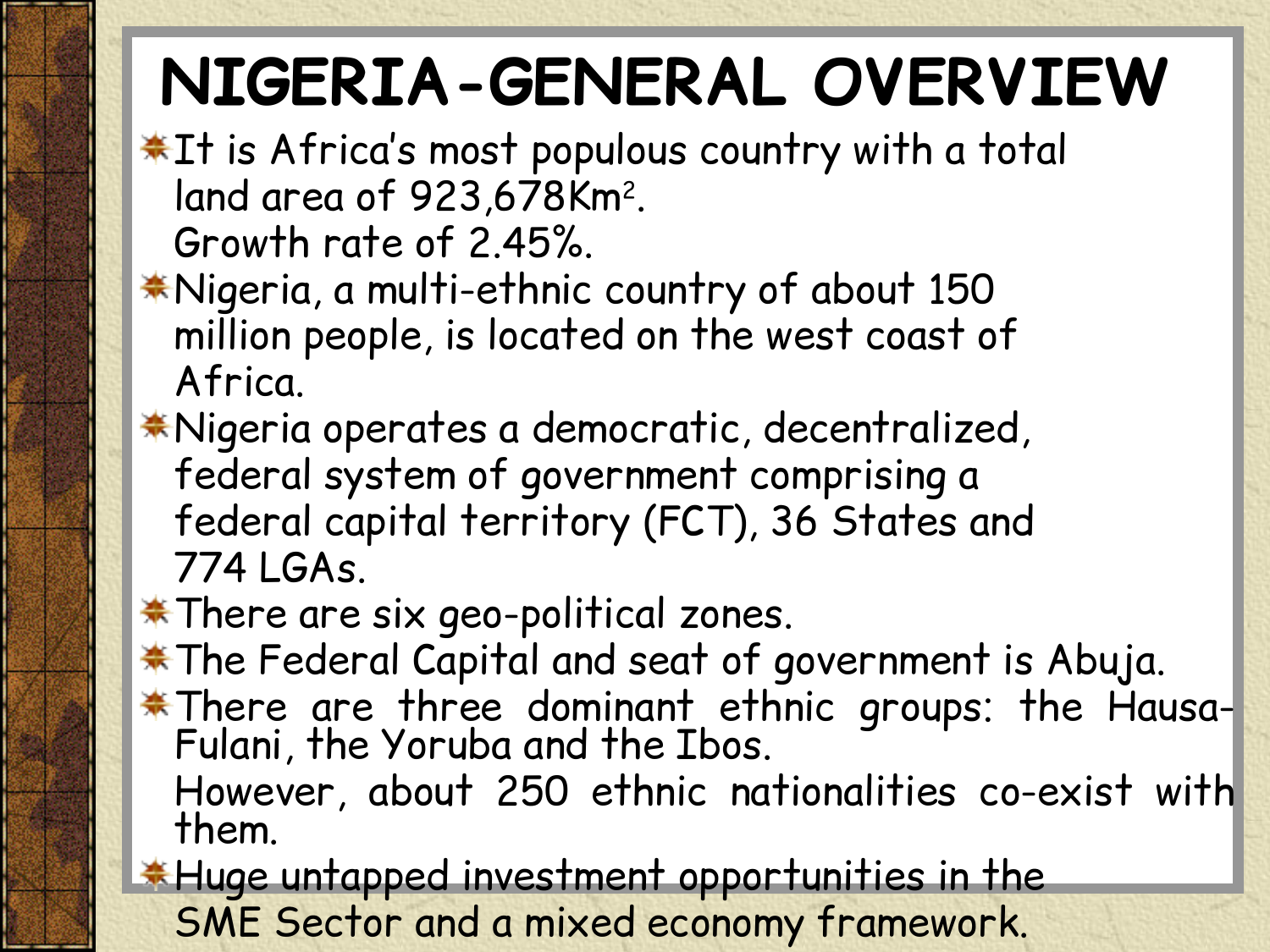

# NIGERIA-GENERAL OVERVIEW
It is Africa’s most populous country with a total
	land area of 923,678Km2.
Growth rate of 2.45%.
Nigeria, a multi-ethnic country of about 150
	million people, is located on the west coast of
	Africa.
Nigeria operates a democratic, decentralized,
	federal system of government comprising a
	federal capital territory (FCT), 36 States and
	774 LGAs.
There are six geo-political zones.
The Federal Capital and seat of government is Abuja.
There are three dominant ethnic groups: the Hausa-Fulani, the Yoruba and the Ibos.
	However, about 250 ethnic nationalities co-exist with them.
Huge untapped investment opportunities in the
	SME Sector and a mixed economy framework.